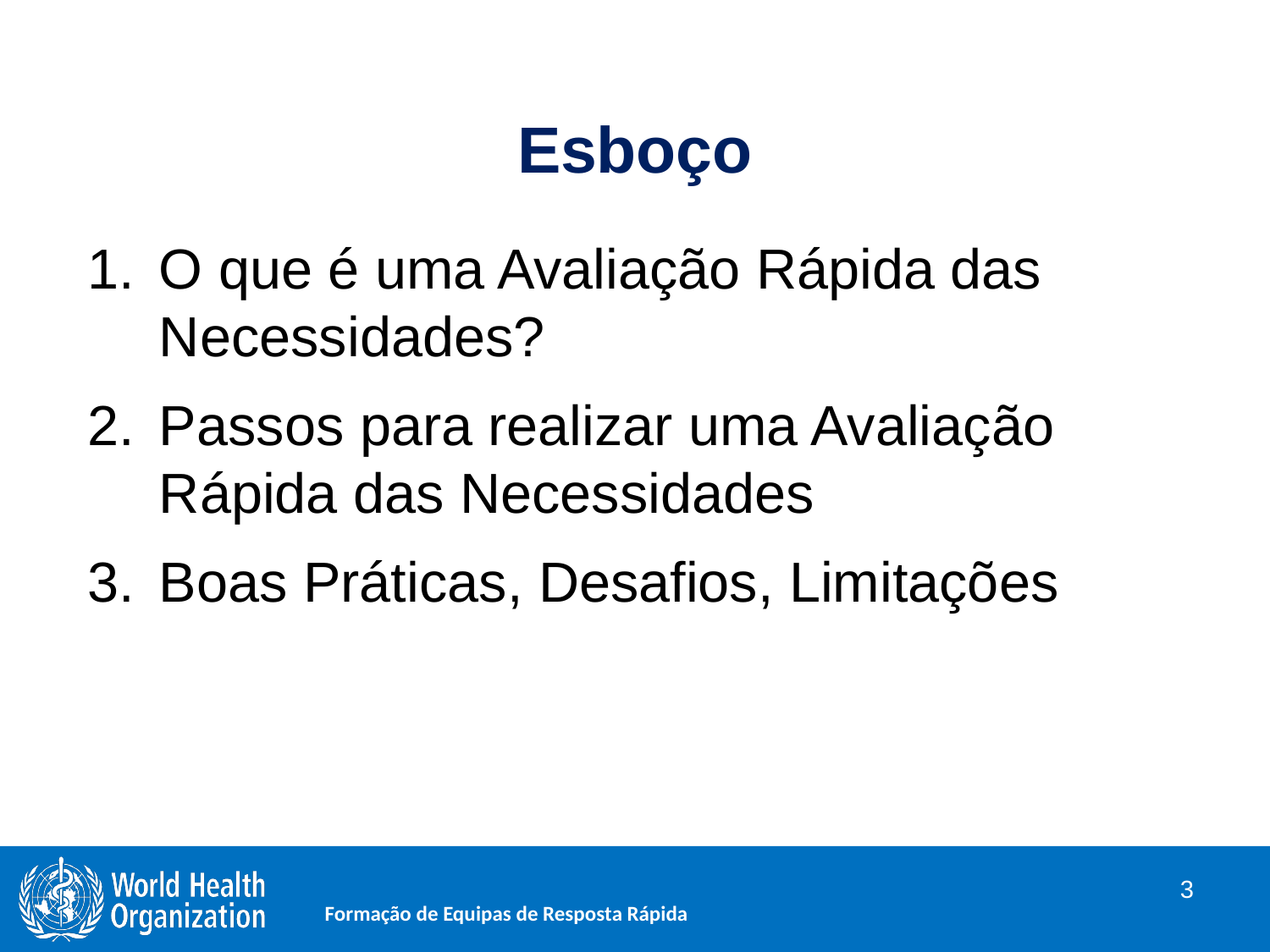

# Esboço
O que é uma Avaliação Rápida das Necessidades?
Passos para realizar uma Avaliação Rápida das Necessidades
Boas Práticas, Desafios, Limitações
3